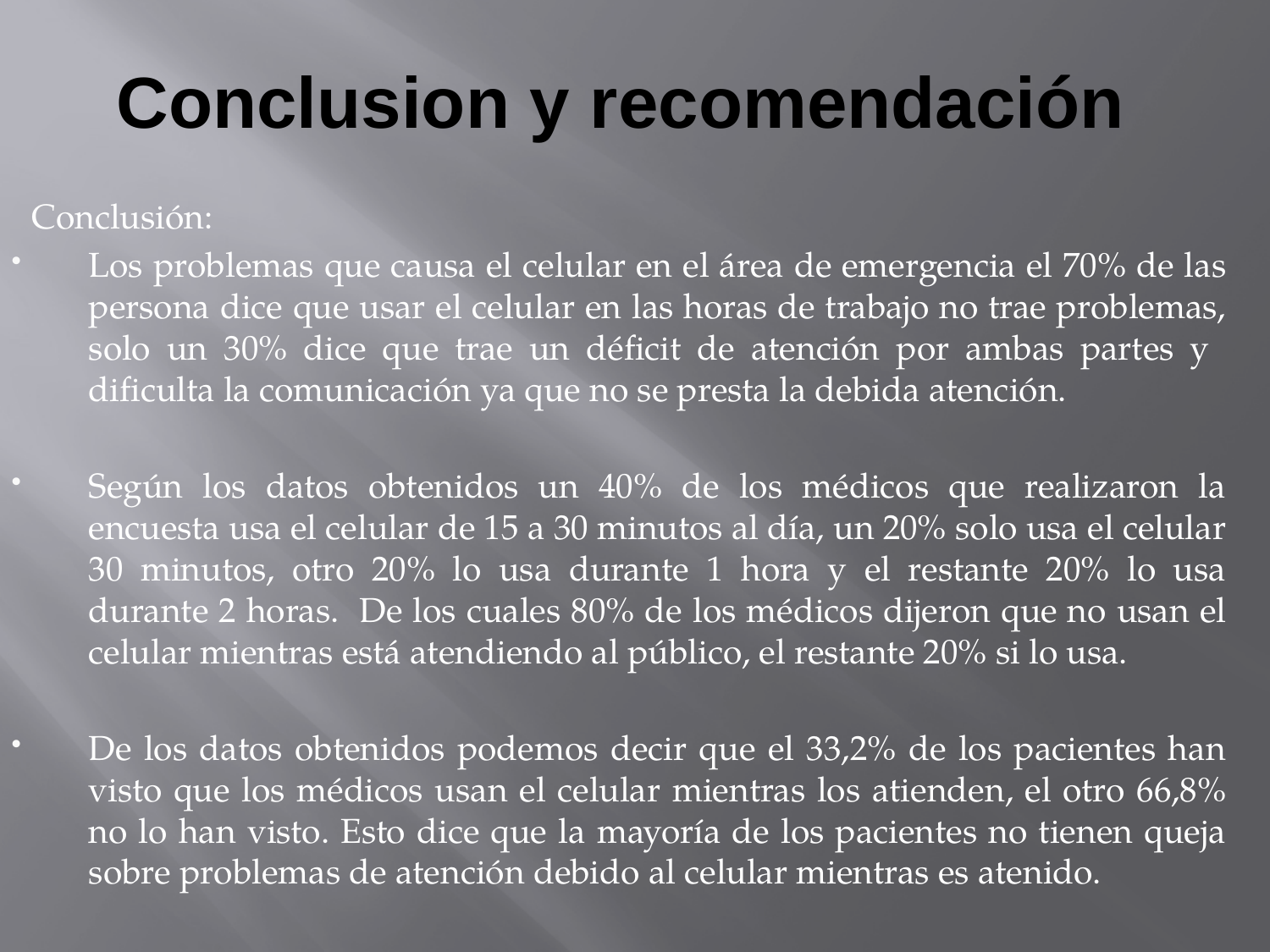

# Conclusion y recomendación
Conclusión:
Los problemas que causa el celular en el área de emergencia el 70% de las persona dice que usar el celular en las horas de trabajo no trae problemas, solo un 30% dice que trae un déficit de atención por ambas partes y  dificulta la comunicación ya que no se presta la debida atención.

Según los datos obtenidos un 40% de los médicos que realizaron la encuesta usa el celular de 15 a 30 minutos al día, un 20% solo usa el celular 30 minutos, otro 20% lo usa durante 1 hora y el restante 20% lo usa durante 2 horas.  De los cuales 80% de los médicos dijeron que no usan el celular mientras está atendiendo al público, el restante 20% si lo usa.

De los datos obtenidos podemos decir que el 33,2% de los pacientes han visto que los médicos usan el celular mientras los atienden, el otro 66,8% no lo han visto. Esto dice que la mayoría de los pacientes no tienen queja sobre problemas de atención debido al celular mientras es atenido.